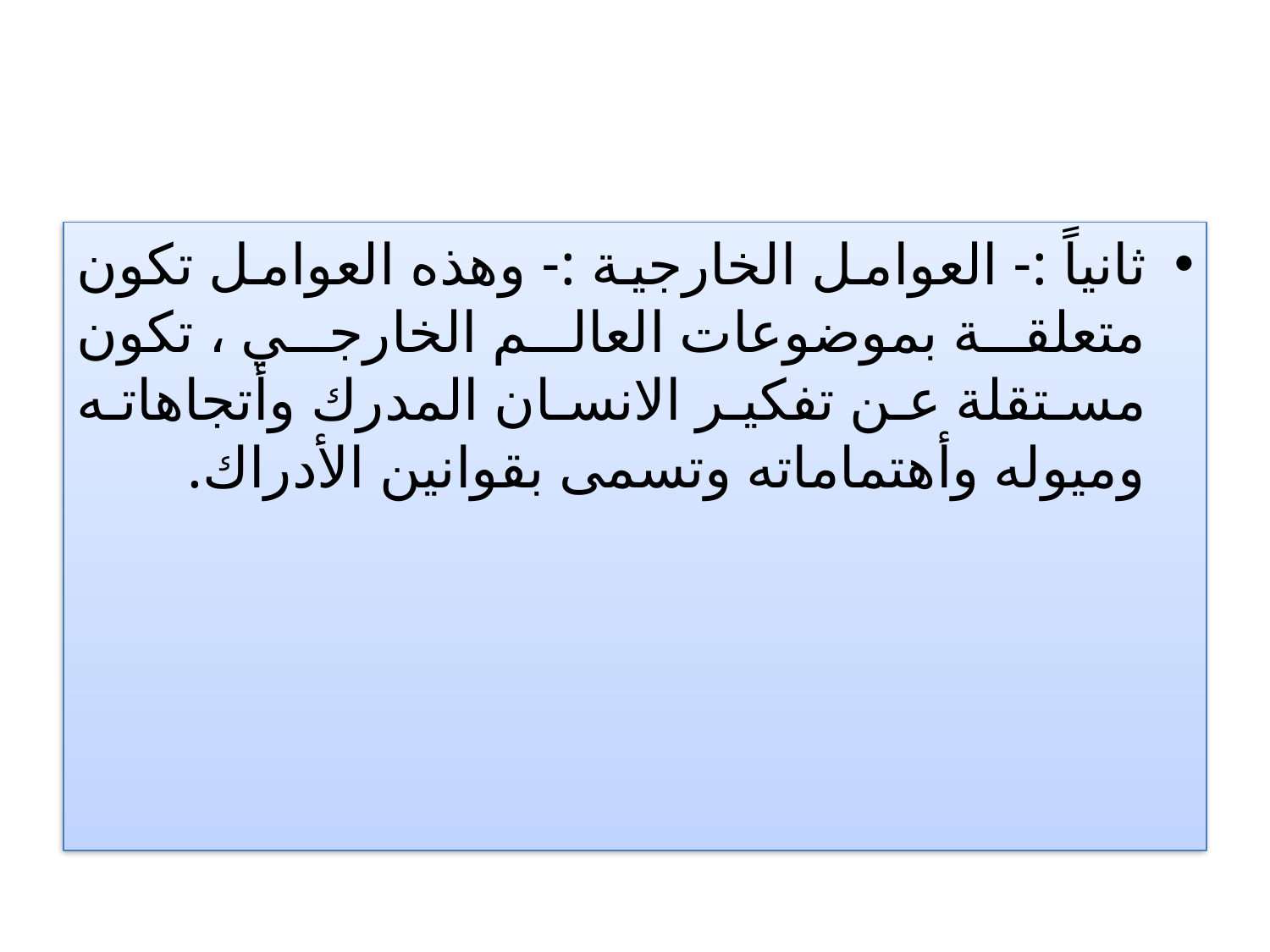

#
ثانياً :- العوامل الخارجية :- وهذه العوامل تكون متعلقة بموضوعات العالم الخارجي ، تكون مستقلة عن تفكير الانسان المدرك وأتجاهاته وميوله وأهتماماته وتسمى بقوانين الأدراك.